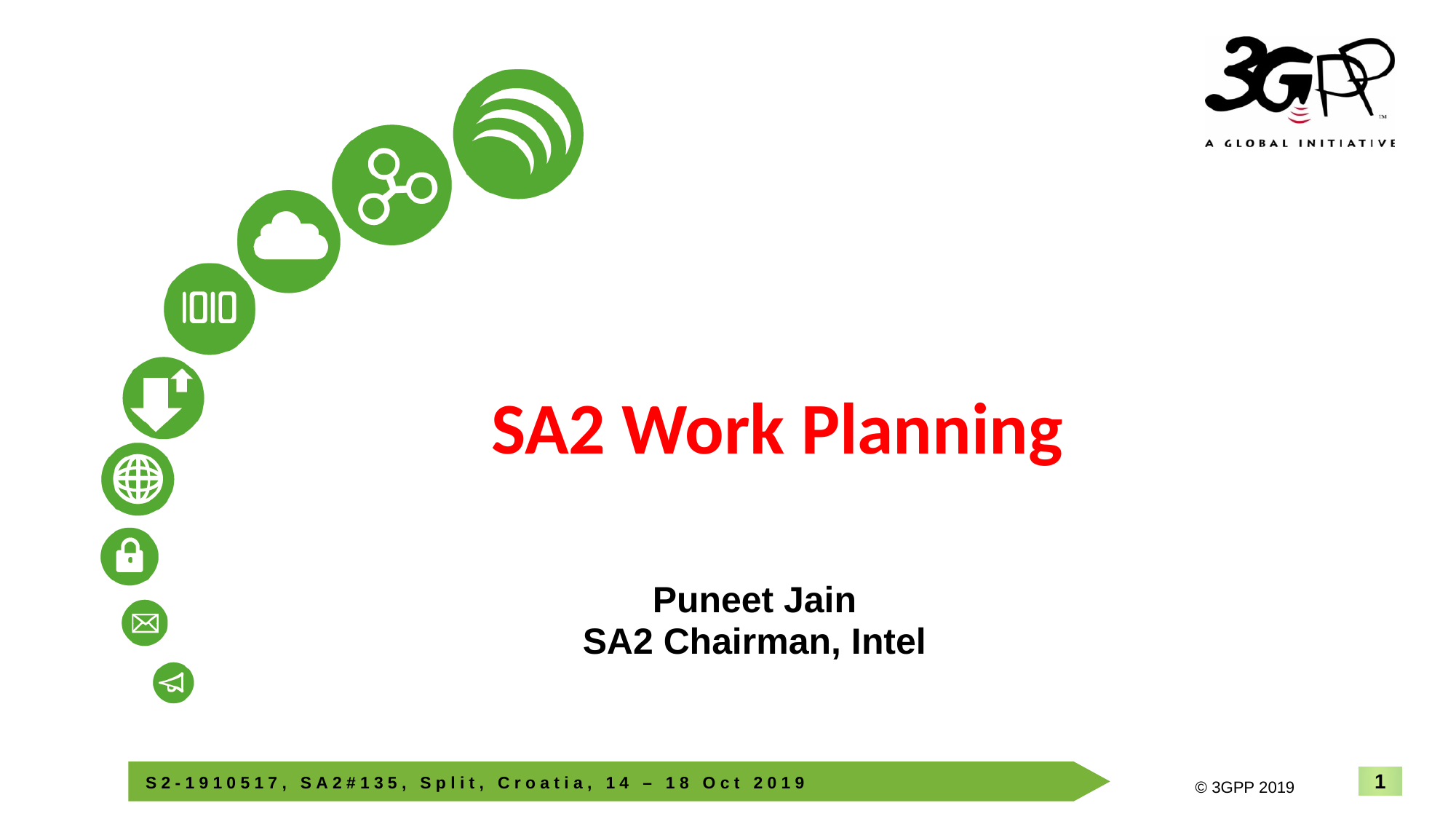

# SA2 Work Planning
Puneet Jain
SA2 Chairman, Intel